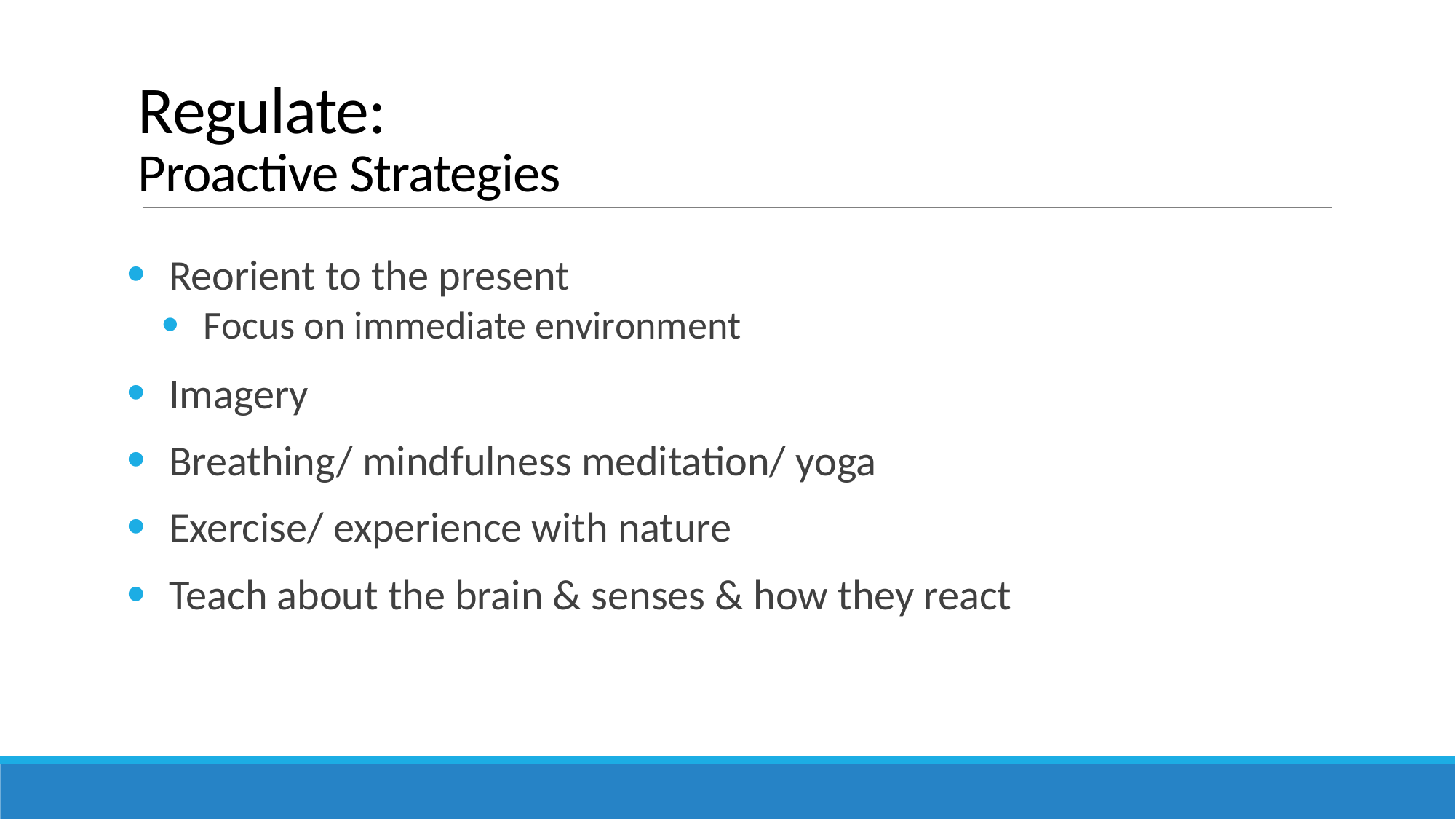

# Regulate: Proactive Strategies
Reorient to the present
Focus on immediate environment
Imagery
Breathing/ mindfulness meditation/ yoga
Exercise/ experience with nature
Teach about the brain & senses & how they react